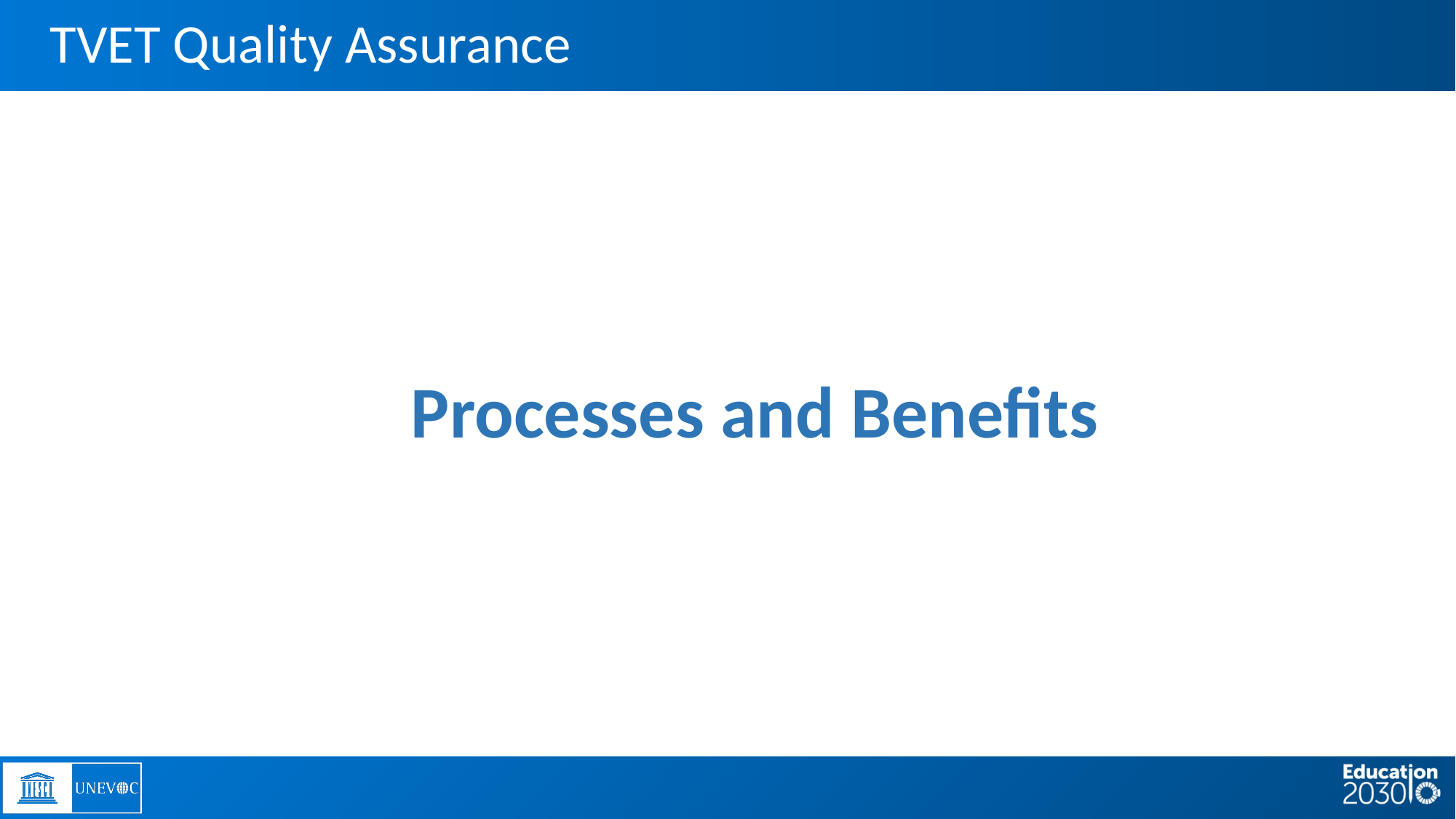

# TVET Quality Assurance

 Processes and Benefits